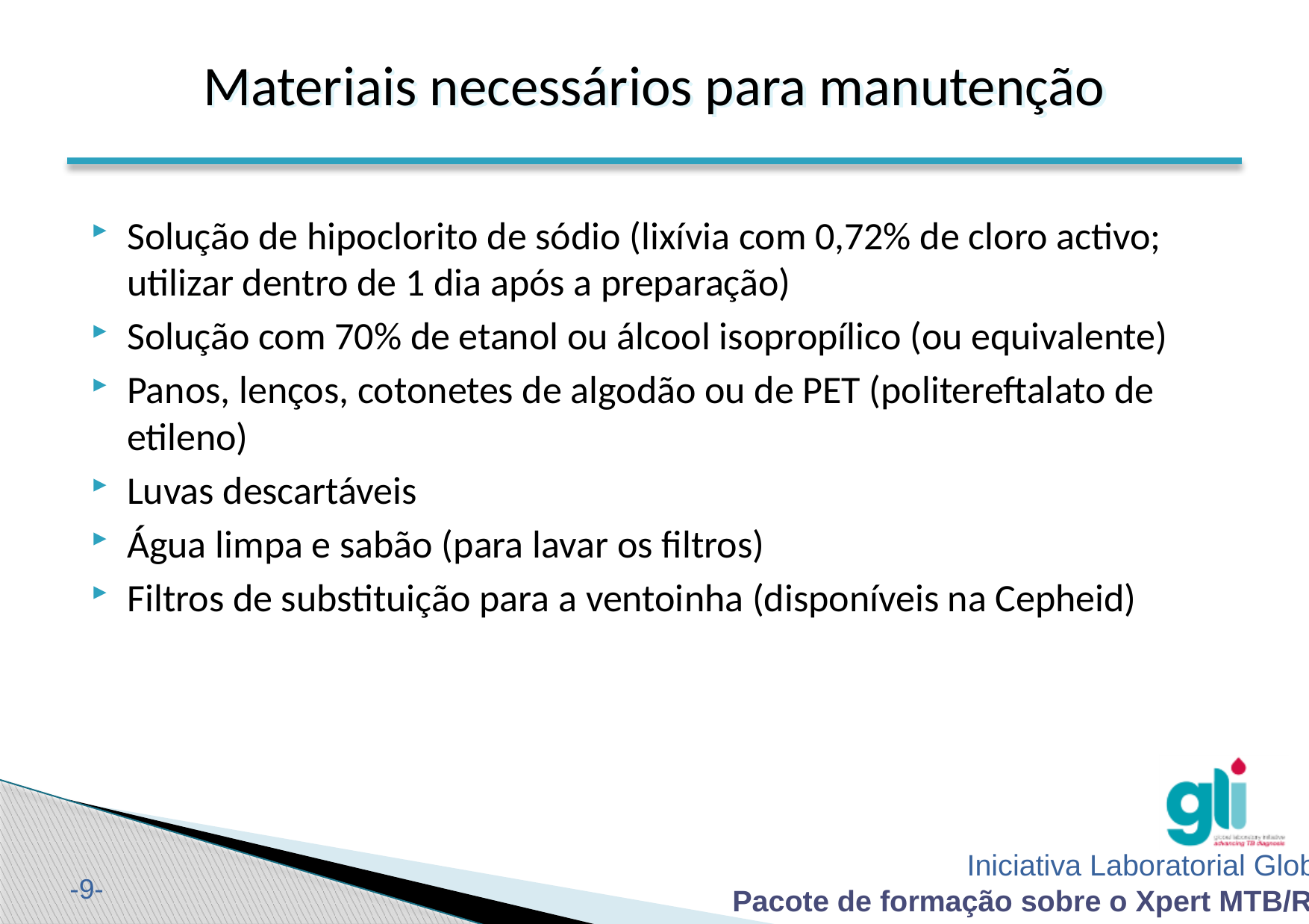

Materiais necessários para manutenção
Solução de hipoclorito de sódio (lixívia com 0,72% de cloro activo; utilizar dentro de 1 dia após a preparação)
Solução com 70% de etanol ou álcool isopropílico (ou equivalente)
Panos, lenços, cotonetes de algodão ou de PET (politereftalato de etileno)
Luvas descartáveis
Água limpa e sabão (para lavar os filtros)
Filtros de substituição para a ventoinha (disponíveis na Cepheid)